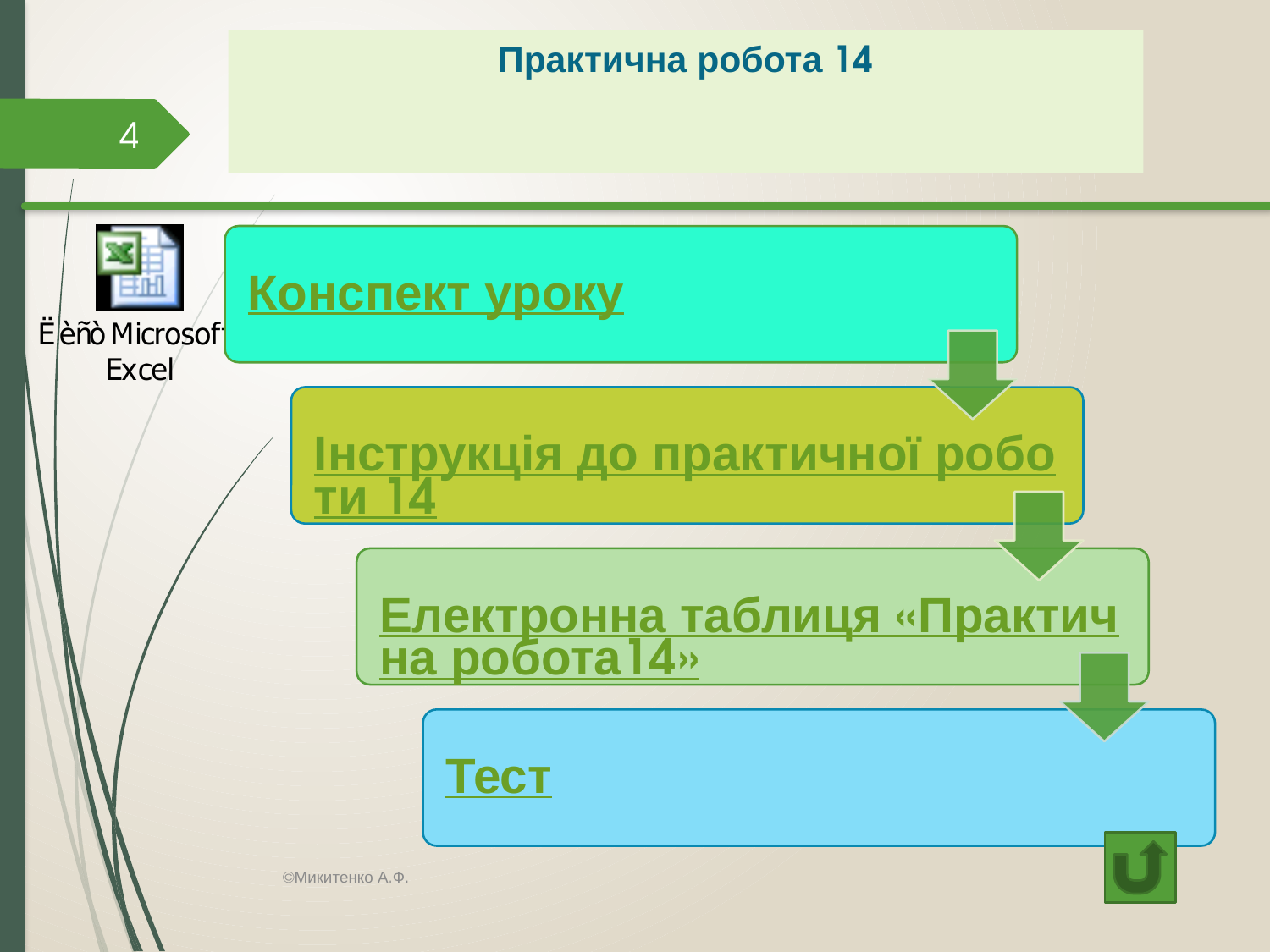

# Практична робота 14
4
Конспект уроку
Інструкція до практичної роботи 14
Електронна таблиця «Практична робота14»
Тест

©Микитенко А.Ф.